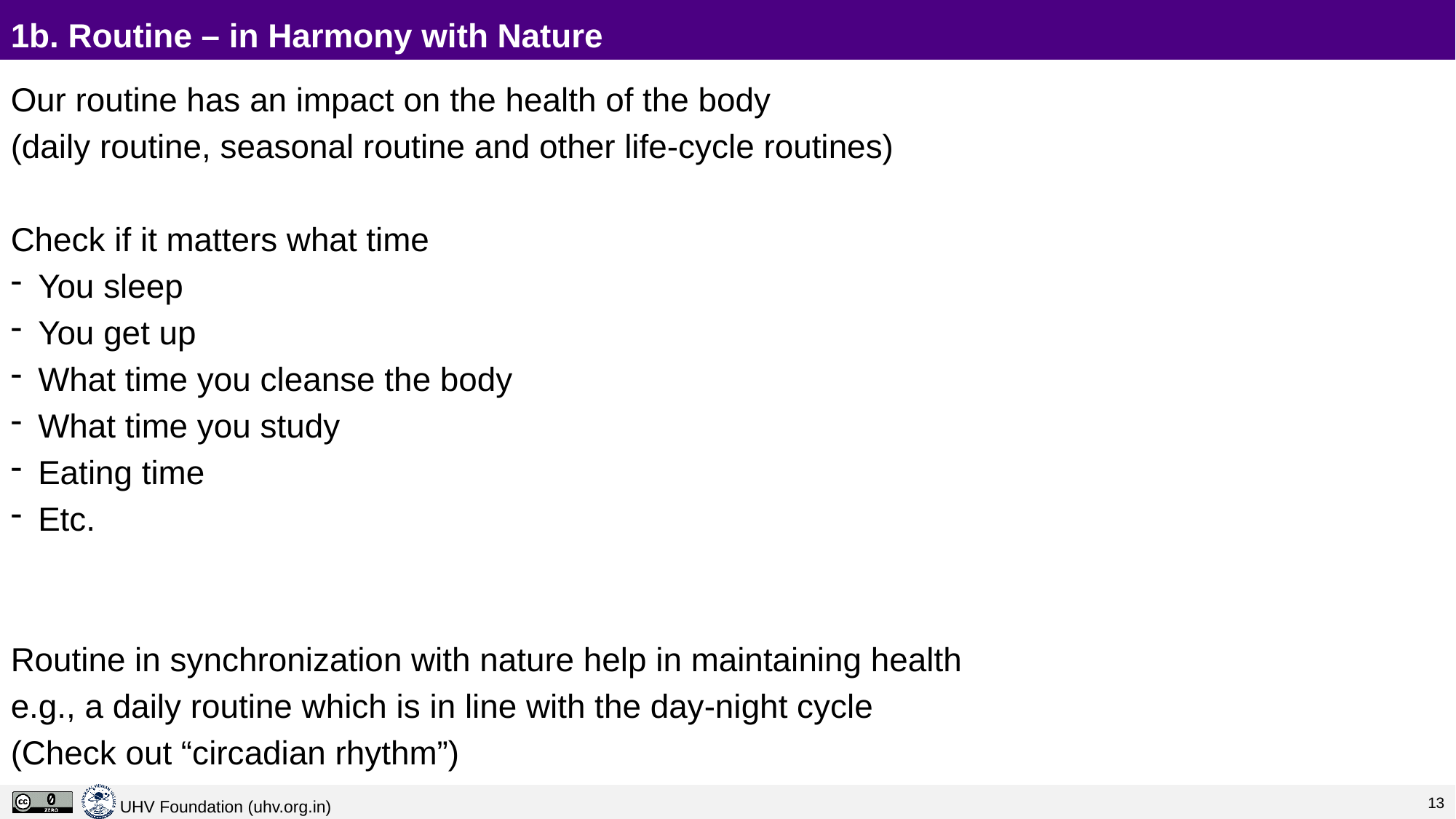

# 1b. Routine – in Harmony with Nature
Our routine has an impact on the health of the body
(daily routine, seasonal routine and other life-cycle routines)

Check if it matters what time
You sleep
You get up
What time you cleanse the body
What time you study
Eating time
Etc.

Routine in synchronization with nature help in maintaining health
e.g., a daily routine which is in line with the day-night cycle
(Check out “circadian rhythm”)